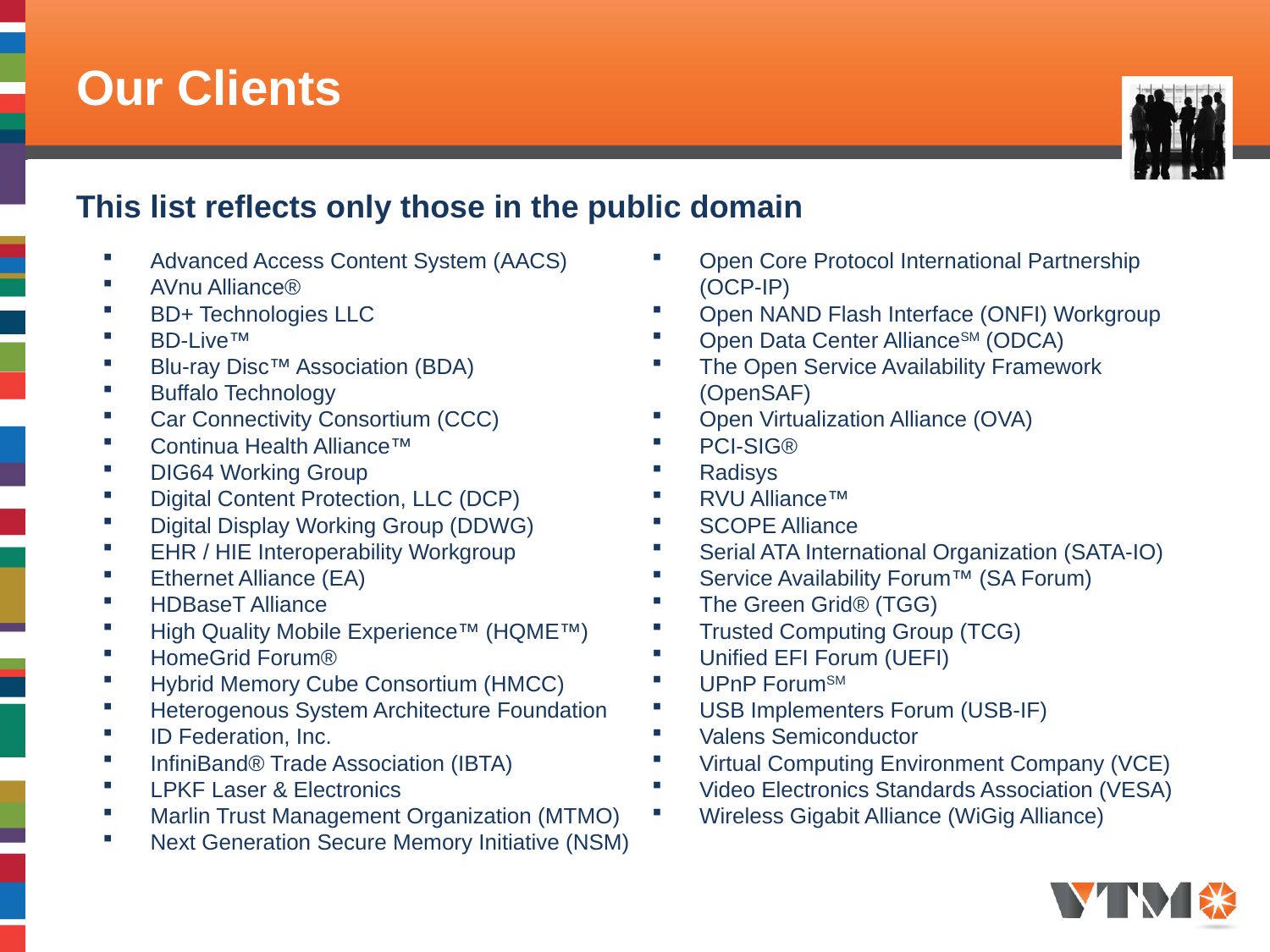

# Our Clients
This list reflects only those in the public domain
Advanced Access Content System (AACS)
AVnu Alliance®
BD+ Technologies LLC
BD-Live™
Blu-ray Disc™ Association (BDA)
Buffalo Technology
Car Connectivity Consortium (CCC)
Continua Health Alliance™
DIG64 Working Group
Digital Content Protection, LLC (DCP)
Digital Display Working Group (DDWG)
EHR / HIE Interoperability Workgroup
Ethernet Alliance (EA)
HDBaseT Alliance
High Quality Mobile Experience™ (HQME™)
HomeGrid Forum®
Hybrid Memory Cube Consortium (HMCC)
Heterogenous System Architecture Foundation
ID Federation, Inc.
InfiniBand® Trade Association (IBTA)
LPKF Laser & Electronics
Marlin Trust Management Organization (MTMO)
Next Generation Secure Memory Initiative (NSM)
Open Core Protocol International Partnership (OCP-IP)
Open NAND Flash Interface (ONFI) Workgroup
Open Data Center AllianceSM (ODCA)
The Open Service Availability Framework (OpenSAF)
Open Virtualization Alliance (OVA)
PCI-SIG®
Radisys
RVU Alliance™
SCOPE Alliance
Serial ATA International Organization (SATA-IO)
Service Availability Forum™ (SA Forum)
The Green Grid® (TGG)
Trusted Computing Group (TCG)
Unified EFI Forum (UEFI)
UPnP ForumSM
USB Implementers Forum (USB-IF)
Valens Semiconductor
Virtual Computing Environment Company (VCE)
Video Electronics Standards Association (VESA)
Wireless Gigabit Alliance (WiGig Alliance)